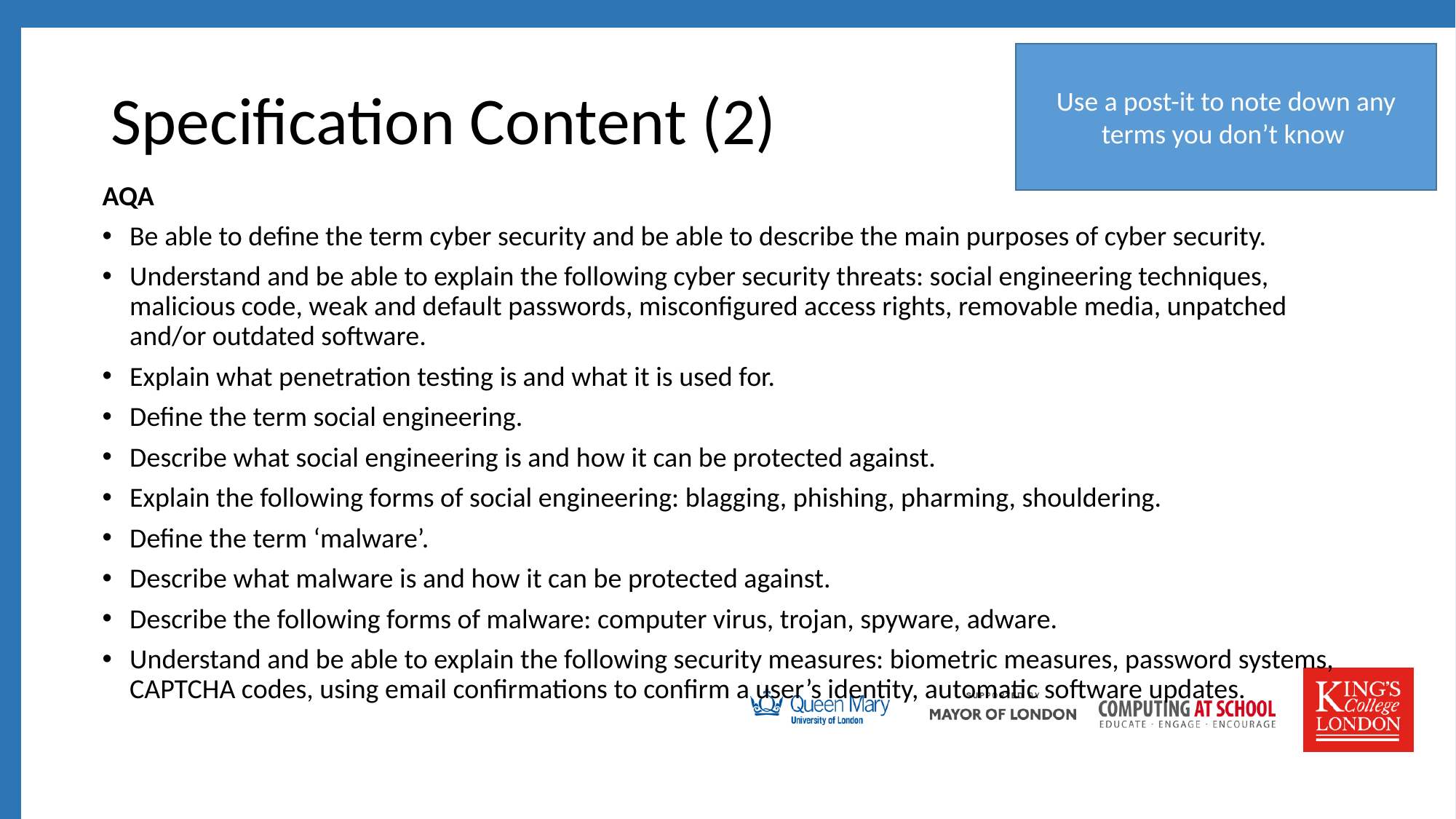

# Specification Content (2)
Use a post-it to note down any terms you don’t know
AQA
Be able to define the term cyber security and be able to describe the main purposes of cyber security.
Understand and be able to explain the following cyber security threats: social engineering techniques, malicious code, weak and default passwords, misconfigured access rights, removable media, unpatched and/or outdated software.
Explain what penetration testing is and what it is used for.
Define the term social engineering.
Describe what social engineering is and how it can be protected against.
Explain the following forms of social engineering: blagging, phishing, pharming, shouldering.
Define the term ‘malware’.
Describe what malware is and how it can be protected against.
Describe the following forms of malware: computer virus, trojan, spyware, adware.
Understand and be able to explain the following security measures: biometric measures, password systems, CAPTCHA codes, using email confirmations to confirm a user’s identity, automatic software updates.